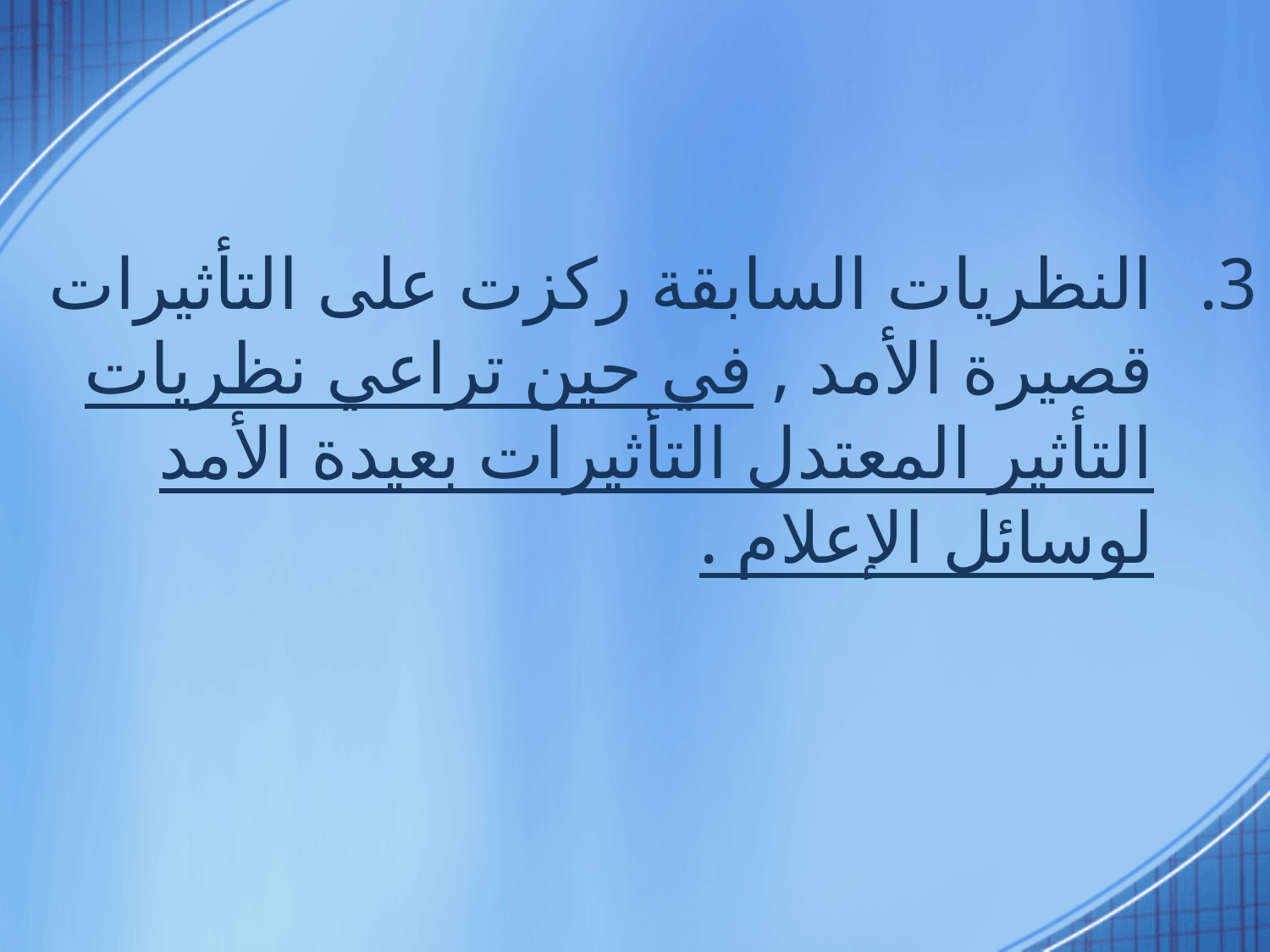

#
النظريات السابقة ركزت على التأثيرات قصيرة الأمد , في حين تراعي نظريات التأثير المعتدل التأثيرات بعيدة الأمد لوسائل الإعلام .